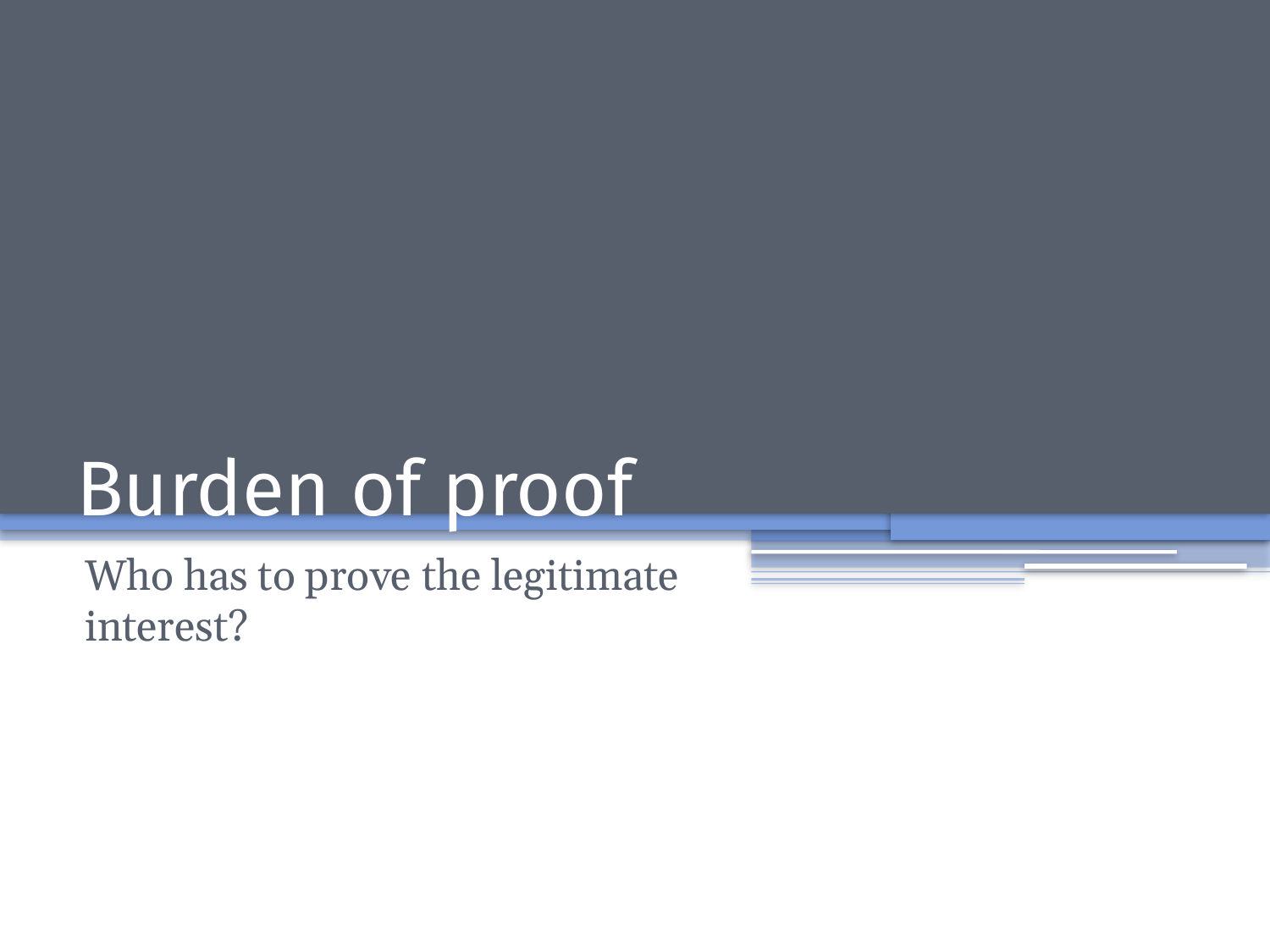

# Burden of proof
Who has to prove the legitimate interest?